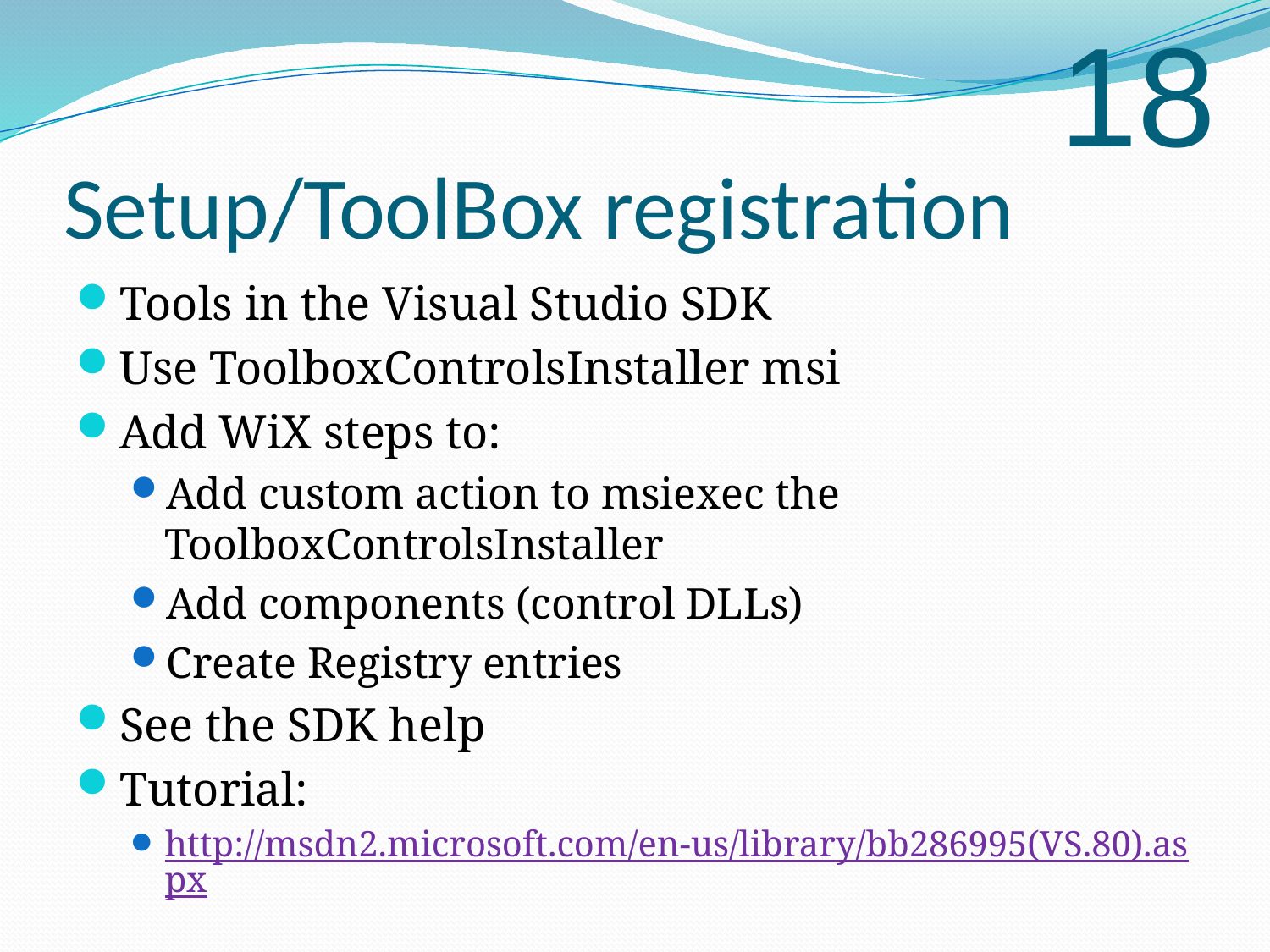

18
# Setup/ToolBox registration
Tools in the Visual Studio SDK
Use ToolboxControlsInstaller msi
Add WiX steps to:
Add custom action to msiexec the ToolboxControlsInstaller
Add components (control DLLs)
Create Registry entries
See the SDK help
Tutorial:
http://msdn2.microsoft.com/en-us/library/bb286995(VS.80).aspx